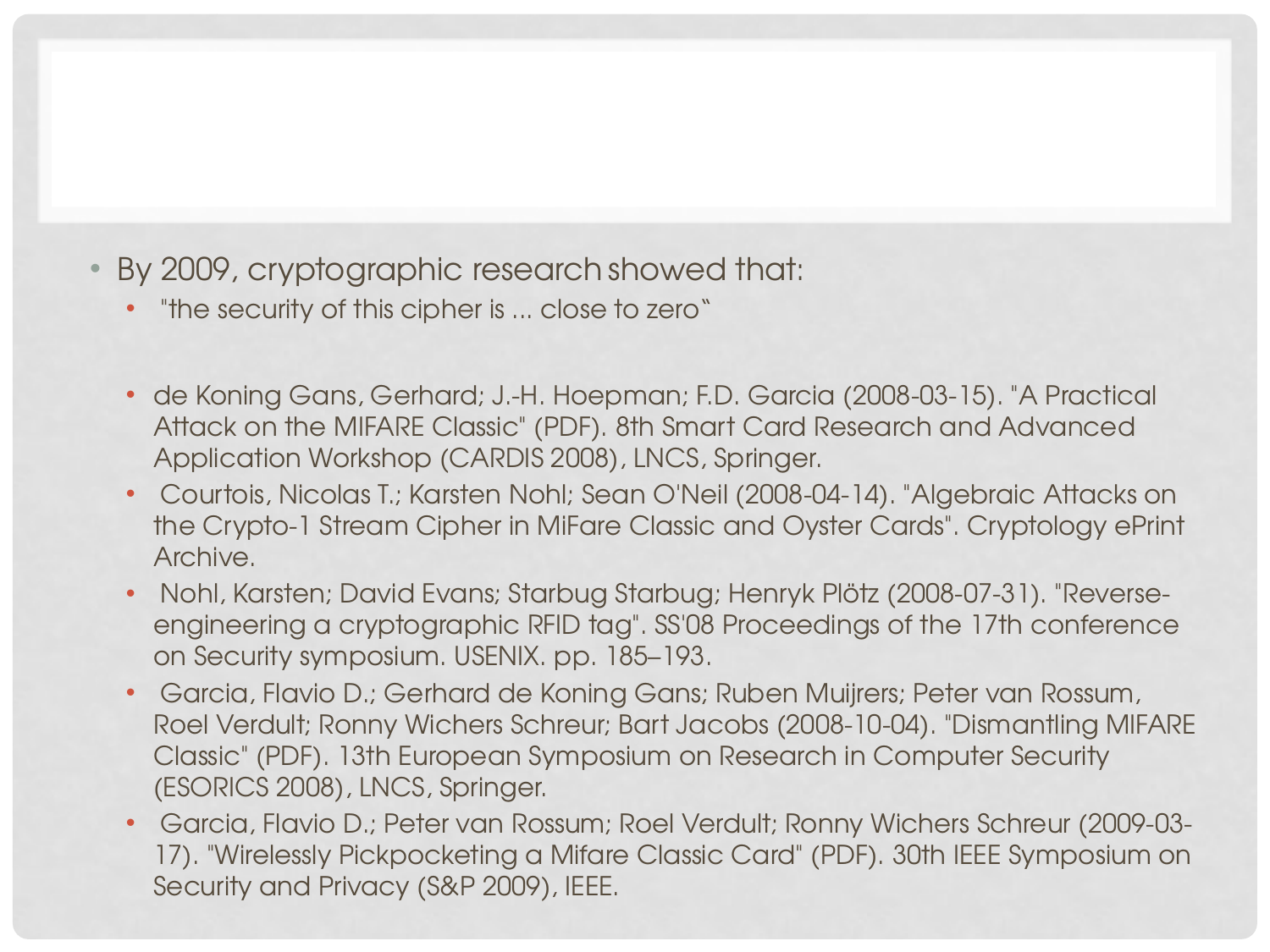

#
By 2009, cryptographic research showed that:
 "the security of this cipher is ... close to zero“

de Koning Gans, Gerhard; J.-H. Hoepman; F.D. Garcia (2008-03-15). "A Practical Attack on the MIFARE Classic" (PDF). 8th Smart Card Research and Advanced Application Workshop (CARDIS 2008), LNCS, Springer.
 Courtois, Nicolas T.; Karsten Nohl; Sean O'Neil (2008-04-14). "Algebraic Attacks on the Crypto-1 Stream Cipher in MiFare Classic and Oyster Cards". Cryptology ePrint Archive.
 Nohl, Karsten; David Evans; Starbug Starbug; Henryk Plötz (2008-07-31). "Reverse-engineering a cryptographic RFID tag". SS'08 Proceedings of the 17th conference on Security symposium. USENIX. pp. 185–193.
 Garcia, Flavio D.; Gerhard de Koning Gans; Ruben Muijrers; Peter van Rossum, Roel Verdult; Ronny Wichers Schreur; Bart Jacobs (2008-10-04). "Dismantling MIFARE Classic" (PDF). 13th European Symposium on Research in Computer Security (ESORICS 2008), LNCS, Springer.
 Garcia, Flavio D.; Peter van Rossum; Roel Verdult; Ronny Wichers Schreur (2009-03-17). "Wirelessly Pickpocketing a Mifare Classic Card" (PDF). 30th IEEE Symposium on Security and Privacy (S&P 2009), IEEE.